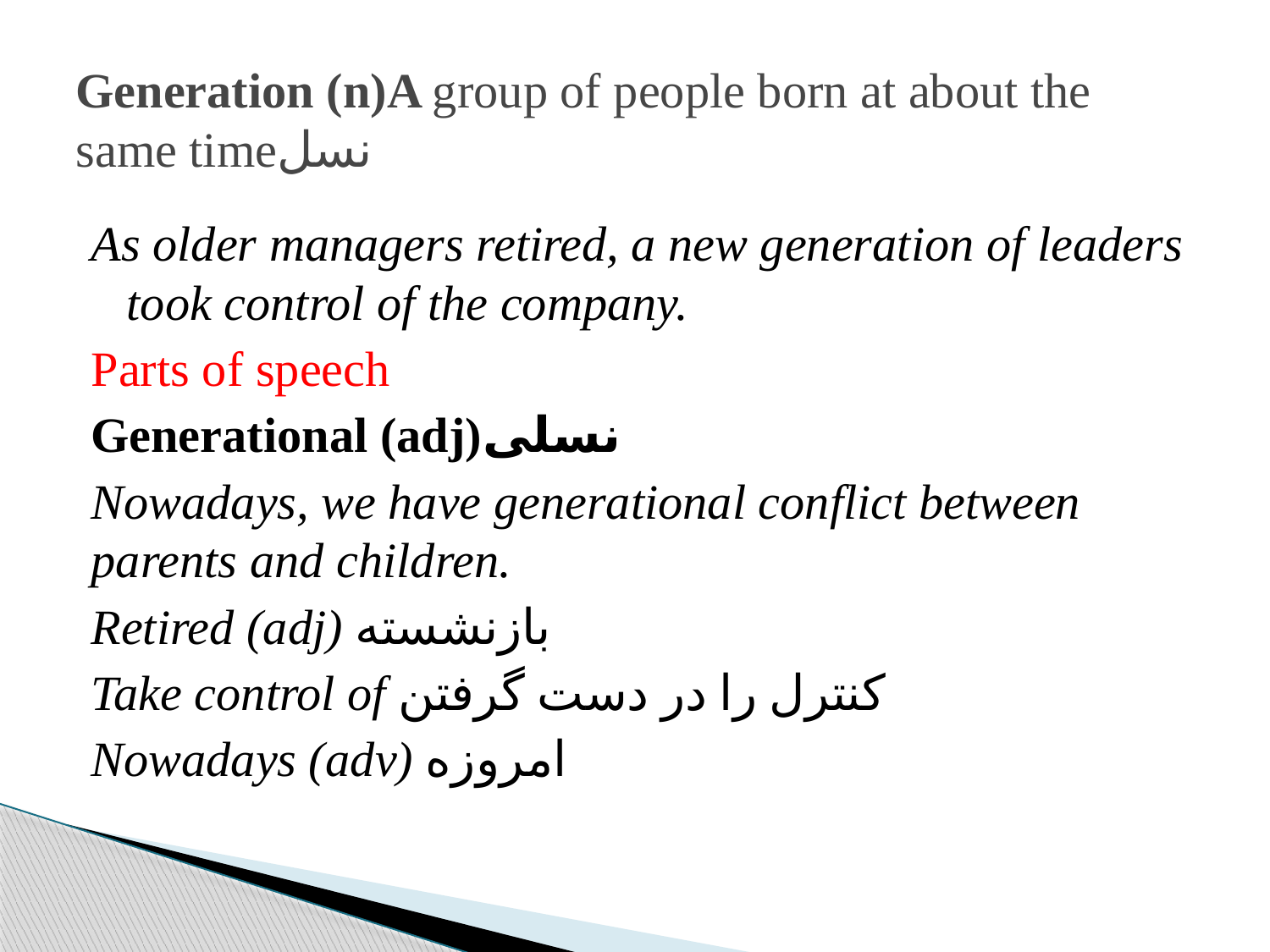

# Generation (n)A group of people born at about the same timeنسل
As older managers retired, a new generation of leaders took control of the company.
Parts of speech
Generational (adj)نسلی
Nowadays, we have generational conflict between parents and children.
Retired (adj) بازنشسته
Take control of کنترل را در دست گرفتن
Nowadays (adv) امروزه